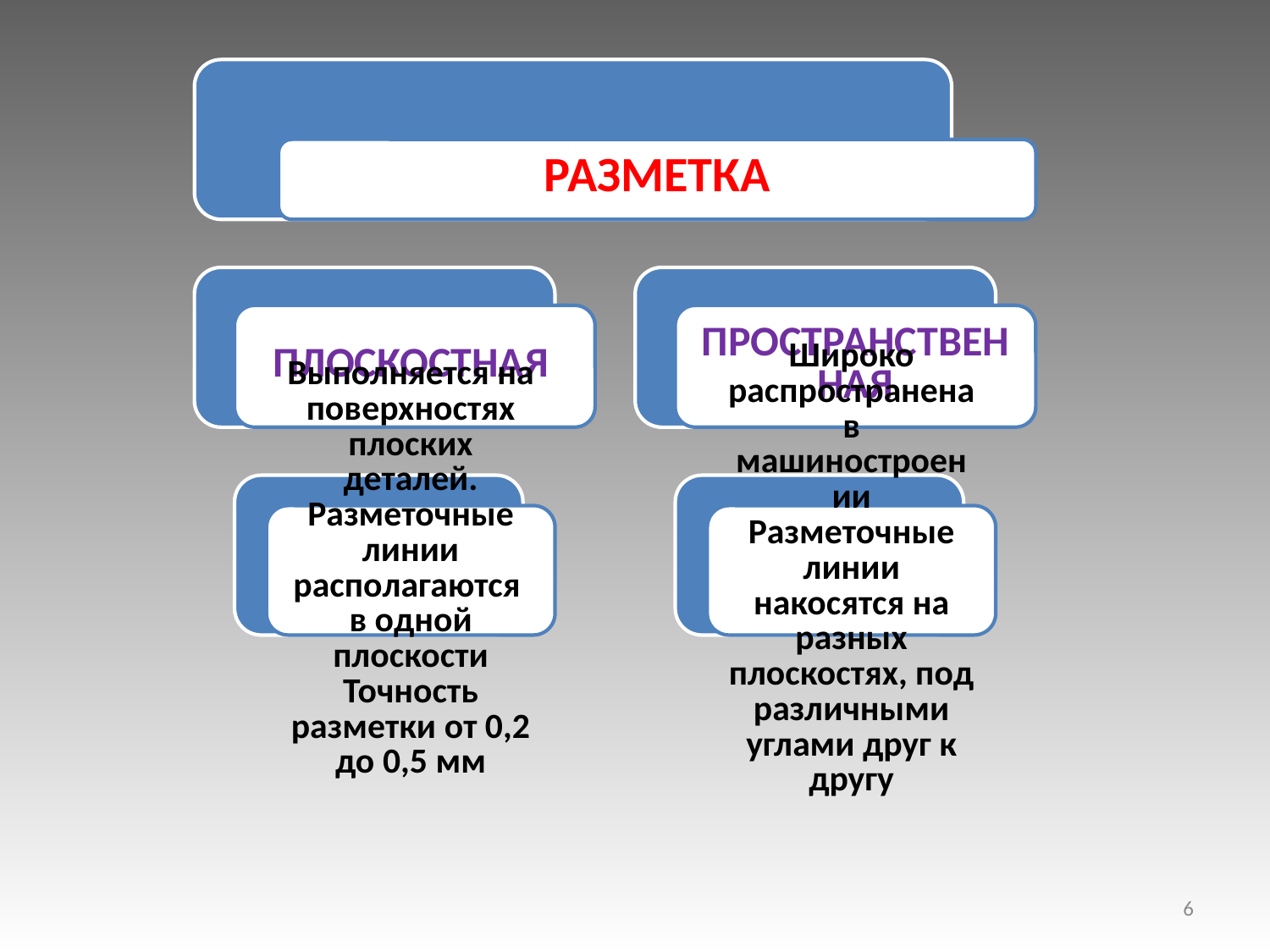

РАЗМЕТКА
ПЛОСКОСТНАЯ
Выполняется на поверхностях плоских деталей.
Разметочные линии располагаются  в одной плоскости
Точность разметки от 0,2 до 0,5 мм
Разметочные линии накосятся на разных плоскостях, под различными углами друг к другу
6